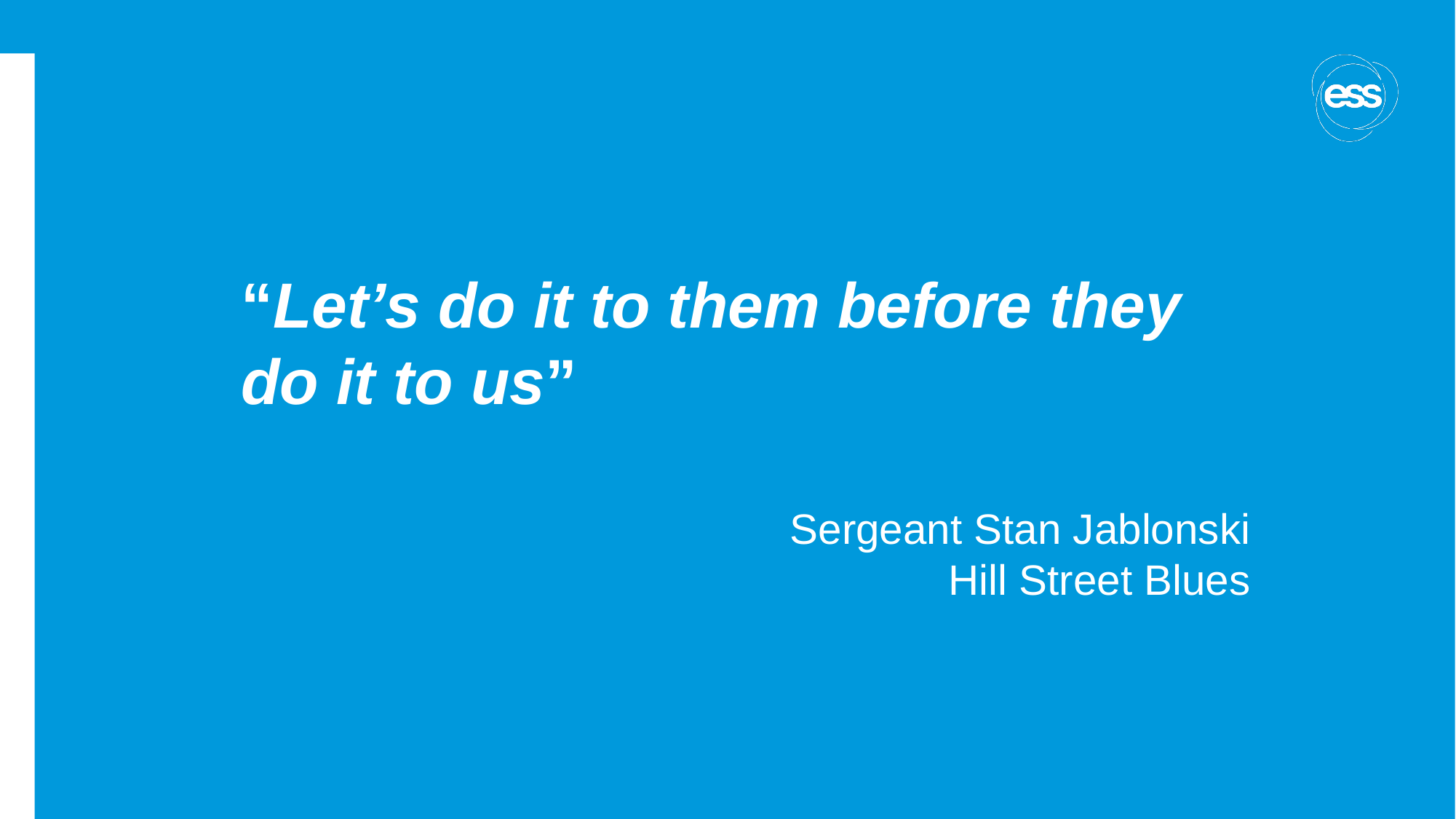

“Let’s do it to them before they do it to us”

Sergeant Stan Jablonski
Hill Street Blues